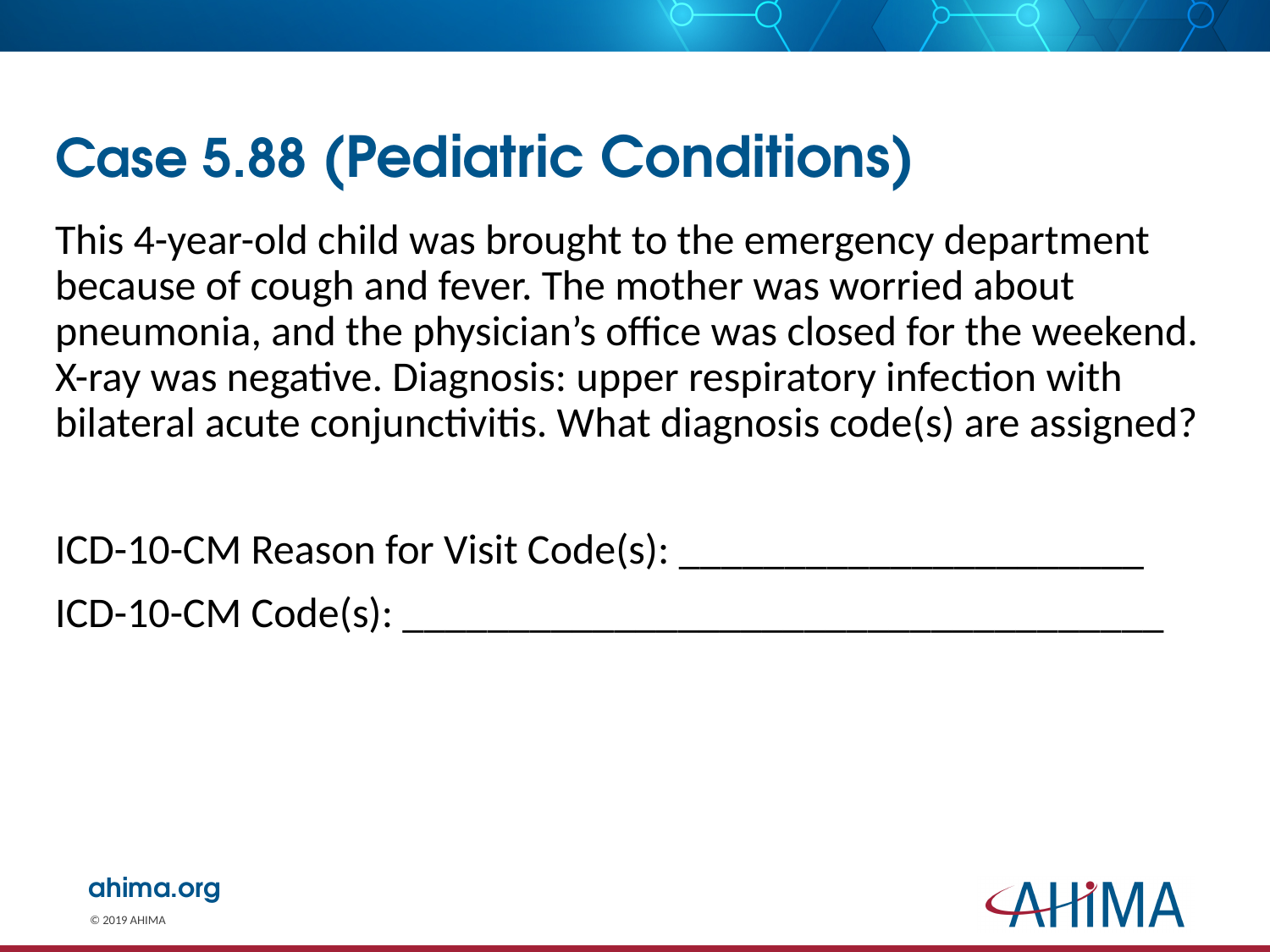

# Case 5.88 (Pediatric Conditions)
This 4-year-old child was brought to the emergency department because of cough and fever. The mother was worried about pneumonia, and the physician’s office was closed for the weekend. X-ray was negative. Diagnosis: upper respiratory infection with bilateral acute conjunctivitis. What diagnosis code(s) are assigned?

ICD-10-CM Reason for Visit Code(s): ______________________
ICD-10-CM Code(s): ____________________________________